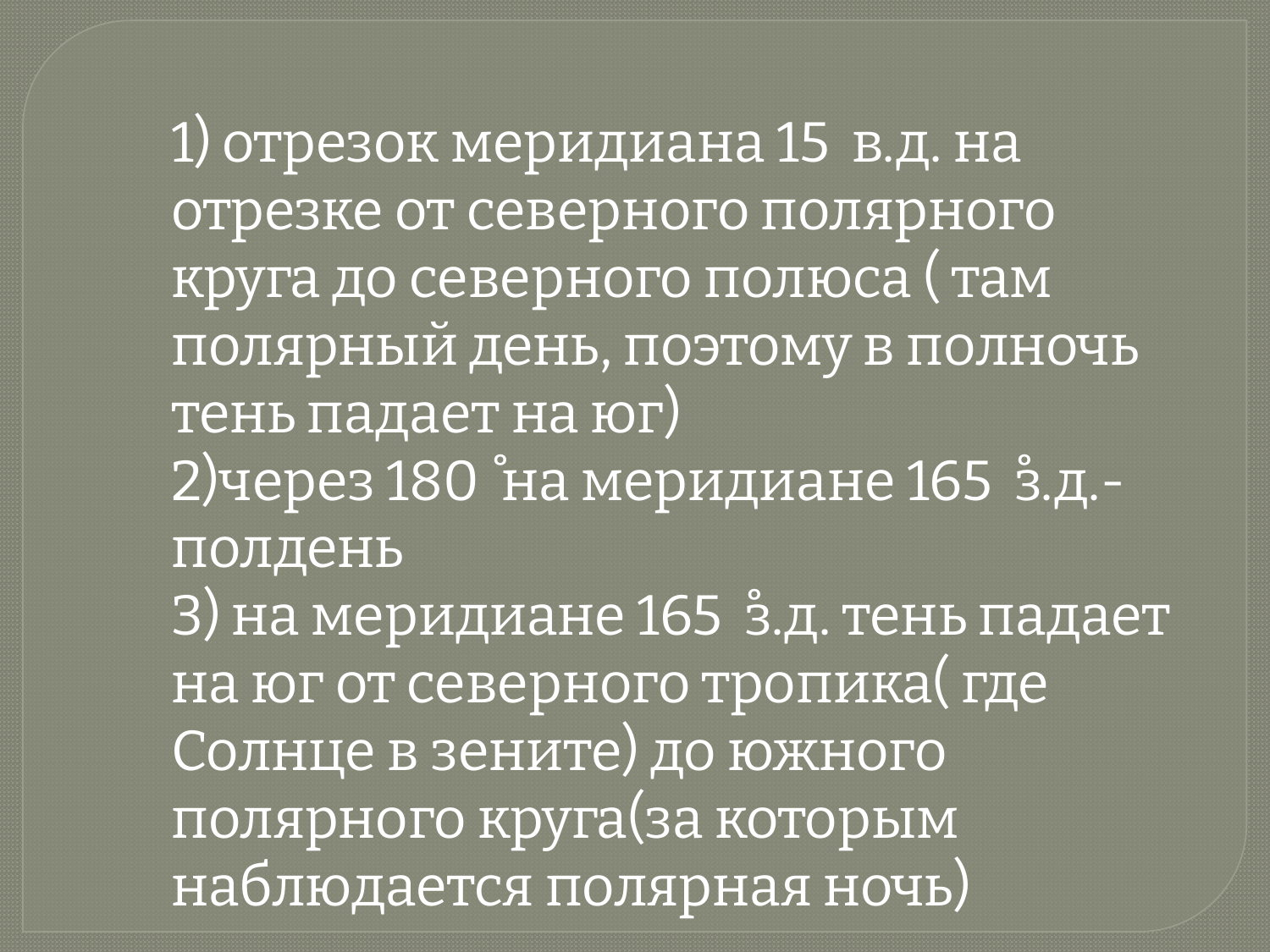

1) отрезок меридиана 15  в.д. на отрезке от северного полярного круга до северного полюса ( там полярный день, поэтому в полночь тень падает на юг)
2)через 180 ̊ на меридиане 165  ̊з.д.- полдень
3) на меридиане 165  ̊з.д. тень падает на юг от северного тропика( где Солнце в зените) до южного полярного круга(за которым наблюдается полярная ночь)